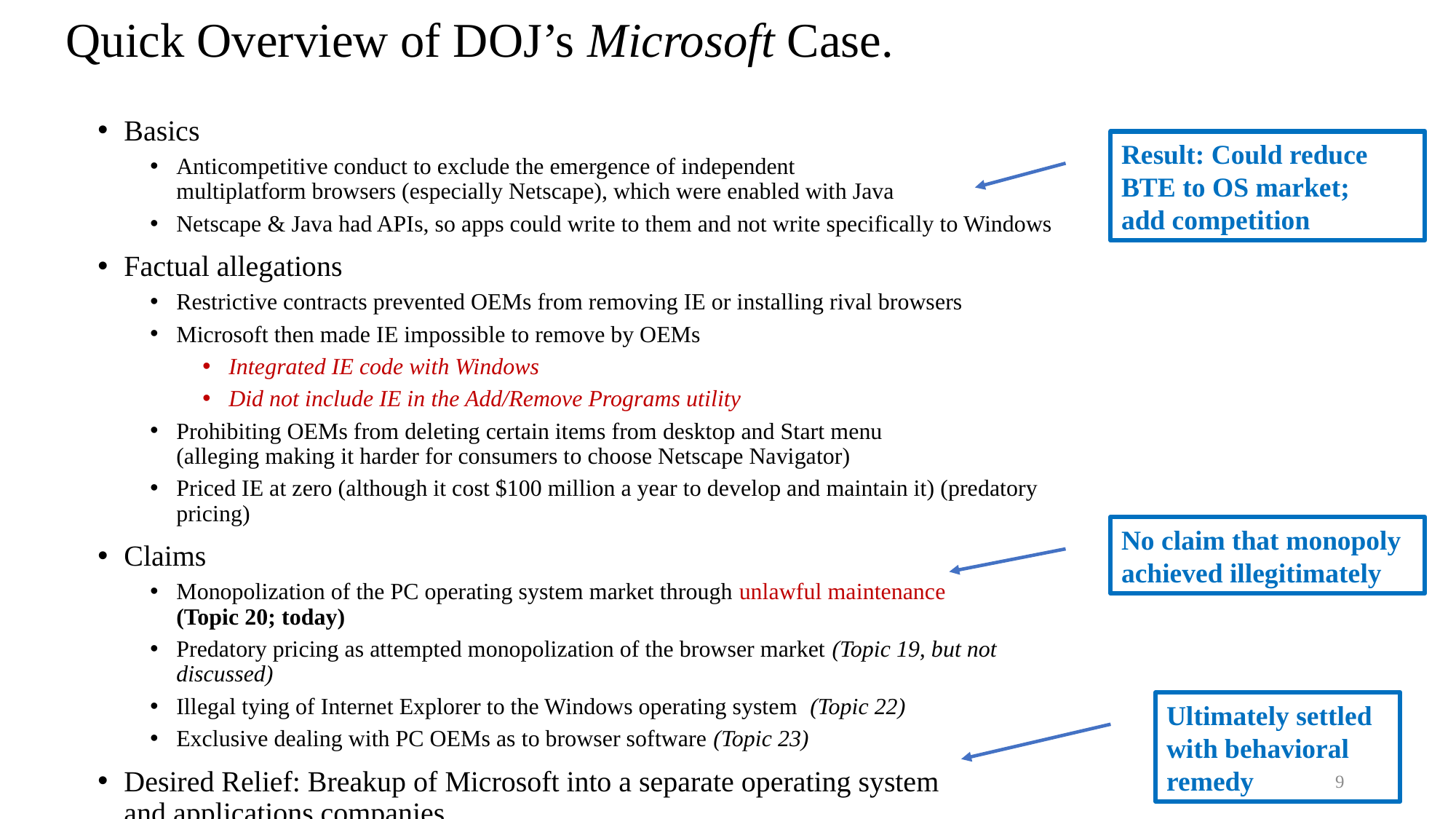

# Quick Overview of DOJ’s Microsoft Case.
Basics
Anticompetitive conduct to exclude the emergence of independent
multiplatform browsers (especially Netscape), which were enabled with Java
Netscape & Java had APIs, so apps could write to them and not write specifically to Windows
Factual allegations
Restrictive contracts prevented OEMs from removing IE or installing rival browsers
Microsoft then made IE impossible to remove by OEMs
Integrated IE code with Windows
Did not include IE in the Add/Remove Programs utility
Prohibiting OEMs from deleting certain items from desktop and Start menu
(alleging making it harder for consumers to choose Netscape Navigator)
Priced IE at zero (although it cost $100 million a year to develop and maintain it) (predatory pricing)
Claims
Monopolization of the PC operating system market through unlawful maintenance
(Topic 20; today)
Predatory pricing as attempted monopolization of the browser market (Topic 19, but not discussed)
Illegal tying of Internet Explorer to the Windows operating system  (Topic 22)
Exclusive dealing with PC OEMs as to browser software (Topic 23)
Desired Relief: Breakup of Microsoft into a separate operating system
and applications companies

Result: Could reduce BTE to OS market;
add competition
No claim that monopoly achieved illegitimately
Ultimately settled
with behavioral remedy
9